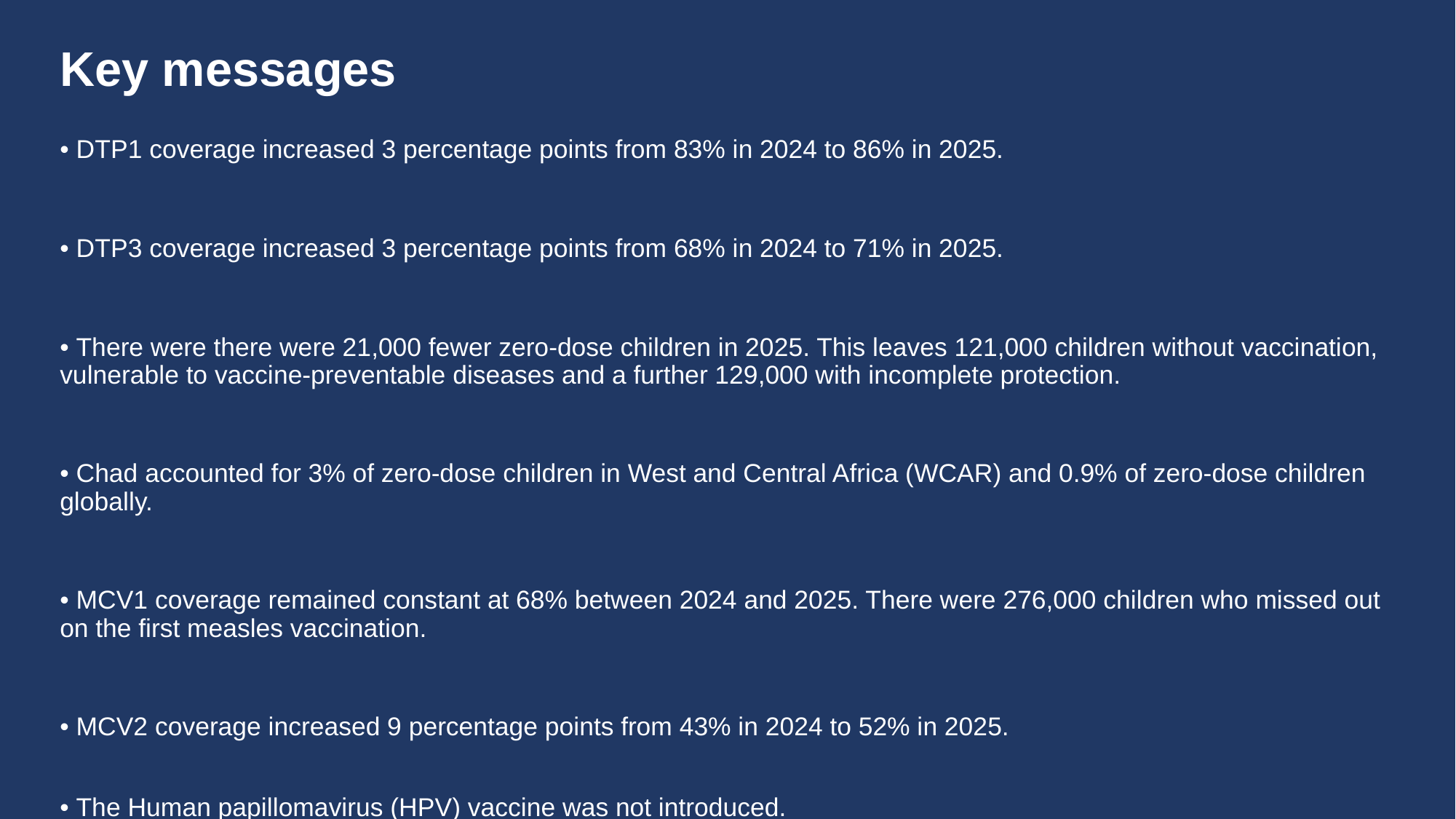

# Key messages
• DTP1 coverage increased 3 percentage points from 83% in 2024 to 86% in 2025.

• DTP3 coverage increased 3 percentage points from 68% in 2024 to 71% in 2025.

• There were there were 21,000 fewer zero-dose children in 2025. This leaves 121,000 children without vaccination, vulnerable to vaccine-preventable diseases and a further 129,000 with incomplete protection.

• Chad accounted for 3% of zero-dose children in West and Central Africa (WCAR) and 0.9% of zero-dose children globally.

• MCV1 coverage remained constant at 68% between 2024 and 2025. There were 276,000 children who missed out on the first measles vaccination.

• MCV2 coverage increased 9 percentage points from 43% in 2024 to 52% in 2025.

• The Human papillomavirus (HPV) vaccine was not introduced.